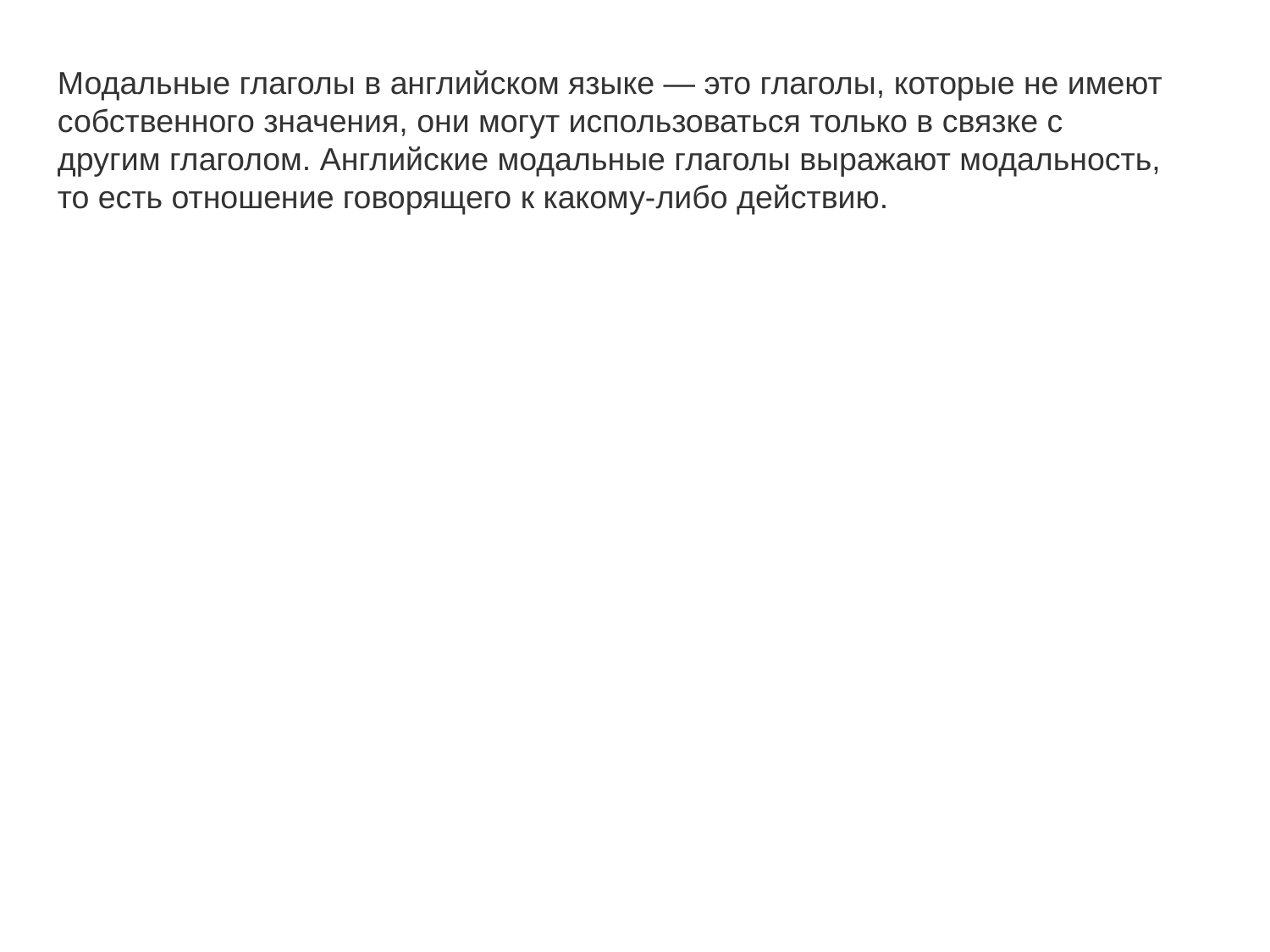

Модальные глаголы в английском языке — это глаголы, которые не имеют собственного значения, они могут использоваться только в связке с другим глаголом. Английские модальные глаголы выражают модальность, то есть отношение говорящего к какому-либо действию.